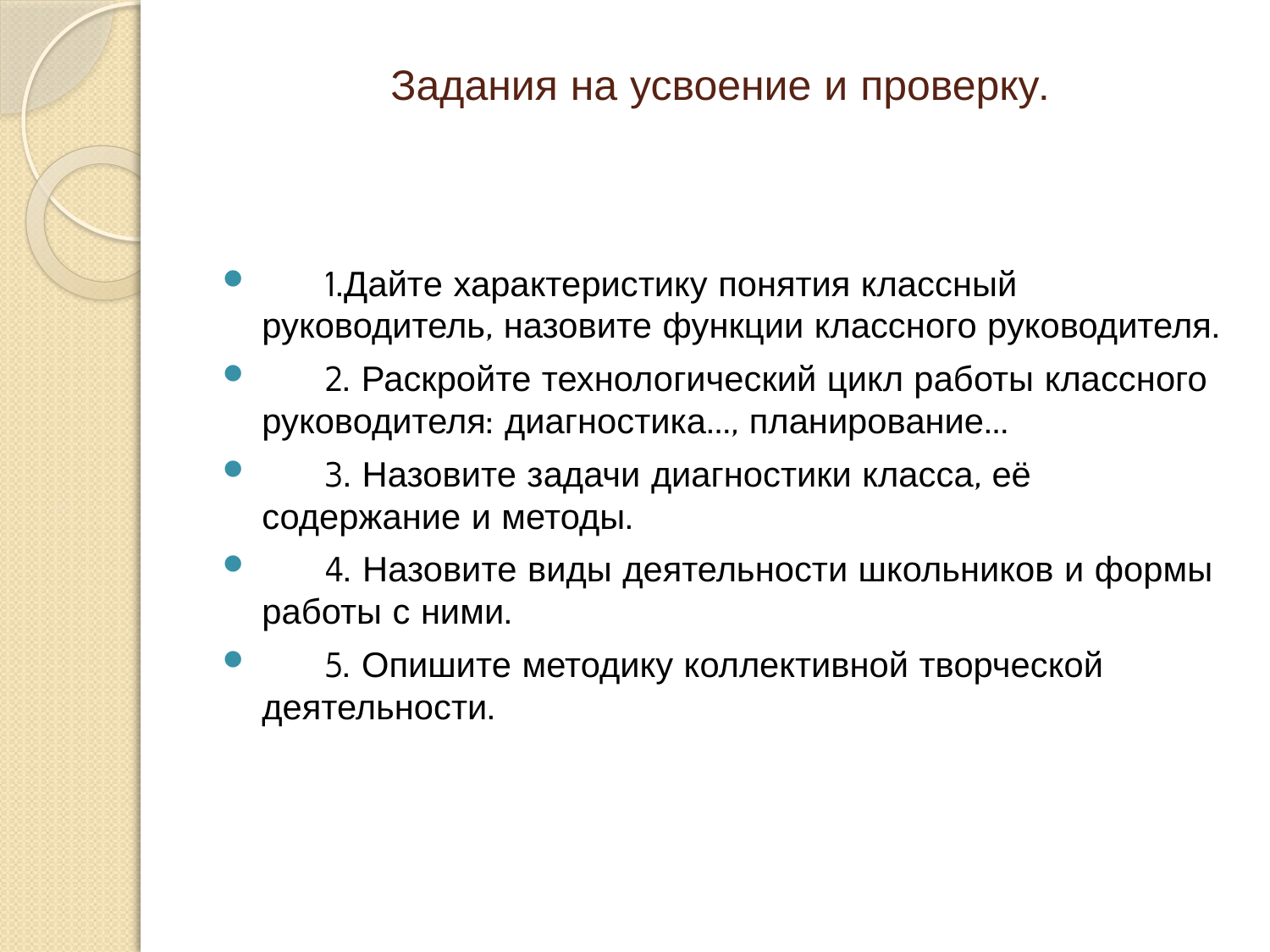

# Задания на усвоение и проверку.

      1.Дайте характеристику понятия классный руководитель, назовите функции классного руководителя.
      2. Раскройте технологический цикл работы классного руководителя: диагностика…, планирование…
      3. Назовите задачи диагностики класса, её содержание и методы.
      4. Назовите виды деятельности школьников и формы работы с ними.
      5. Опишите методику коллективной творческой деятельности.